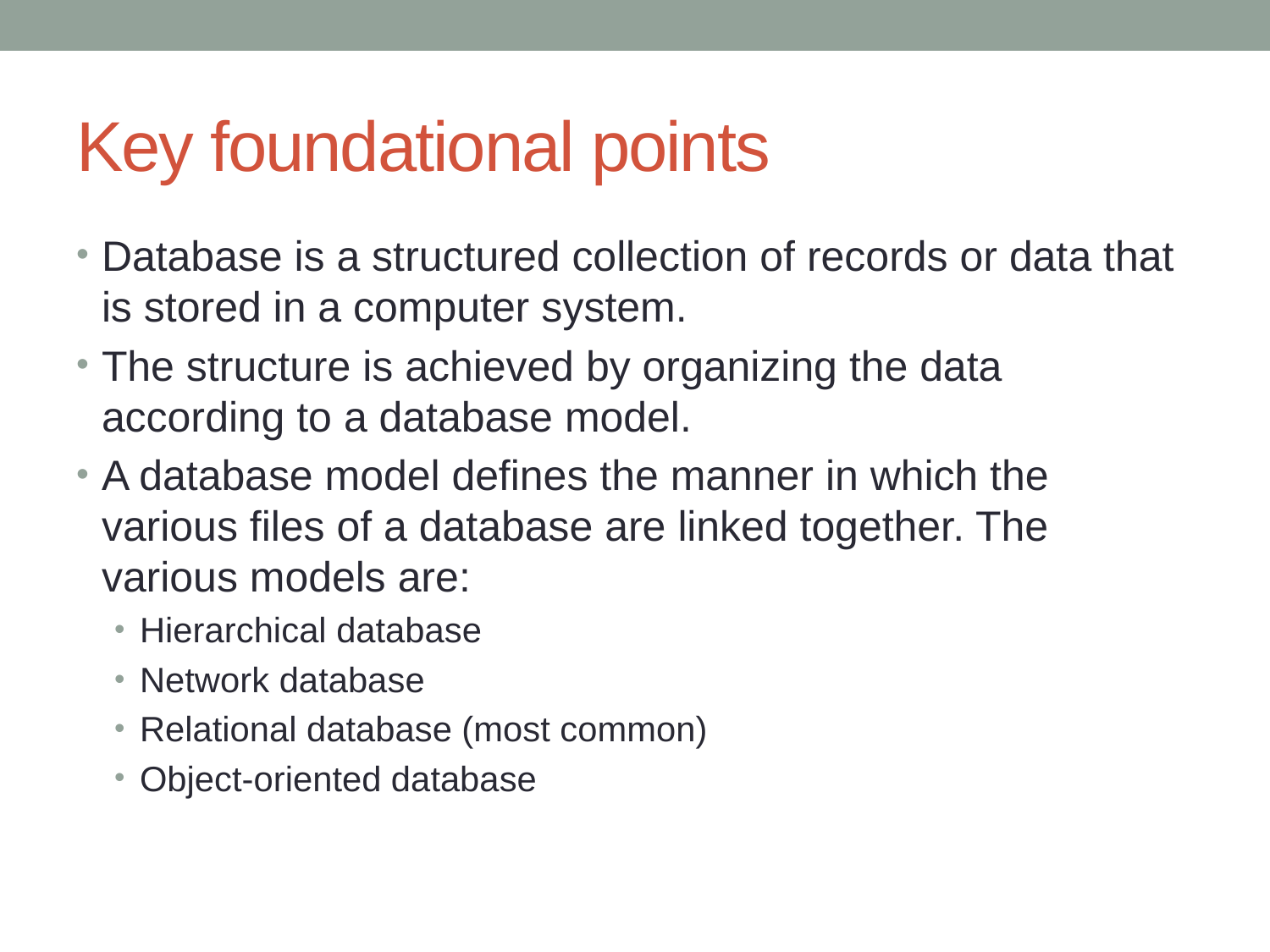

# Key foundational points
Database is a structured collection of records or data that is stored in a computer system.
The structure is achieved by organizing the data according to a database model.
A database model defines the manner in which the various files of a database are linked together. The various models are:
Hierarchical database
Network database
Relational database (most common)
Object-oriented database